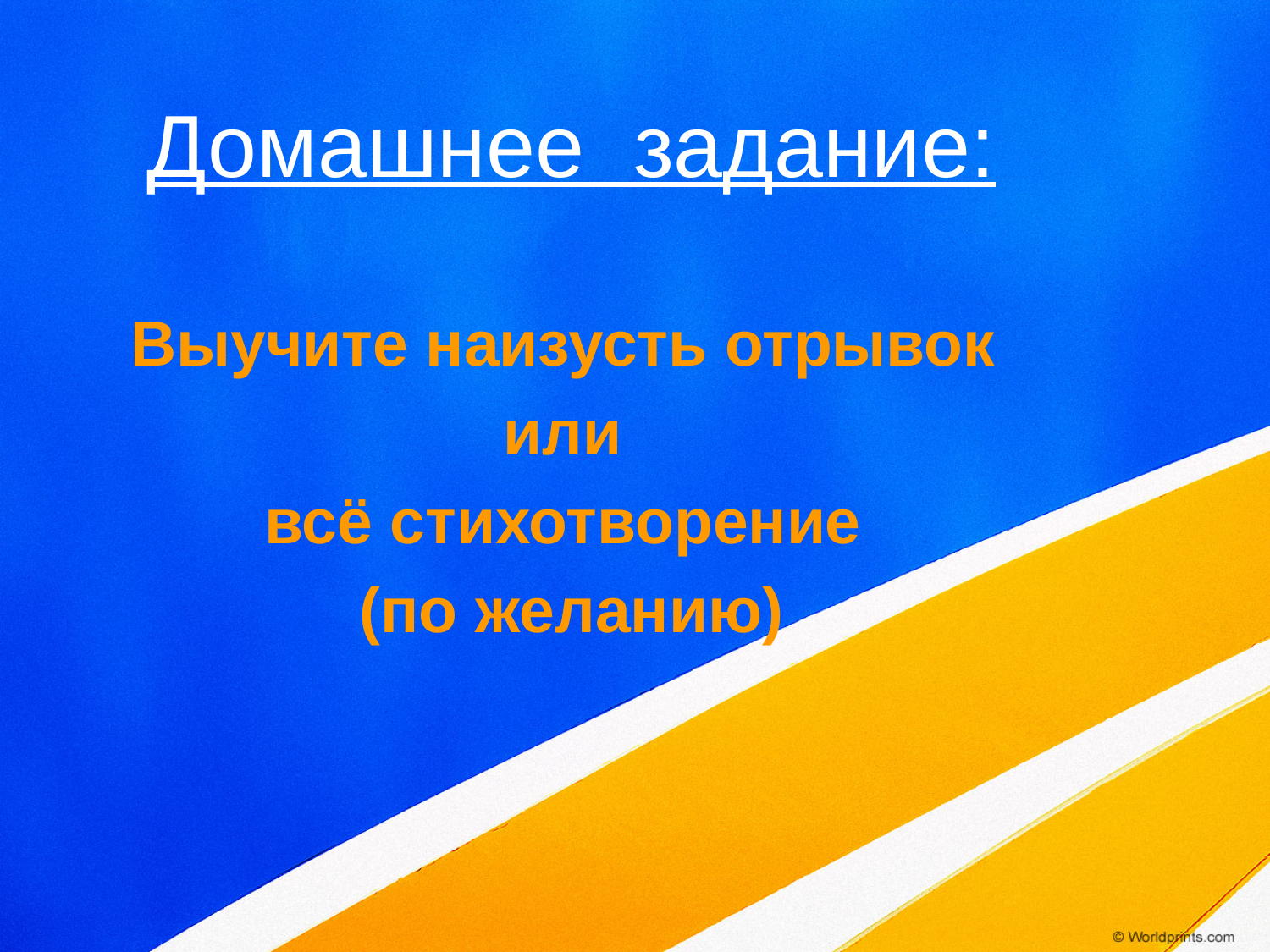

Домашнее  задание:
Выучите наизусть отрывок
или
всё стихотворение
(по желанию)